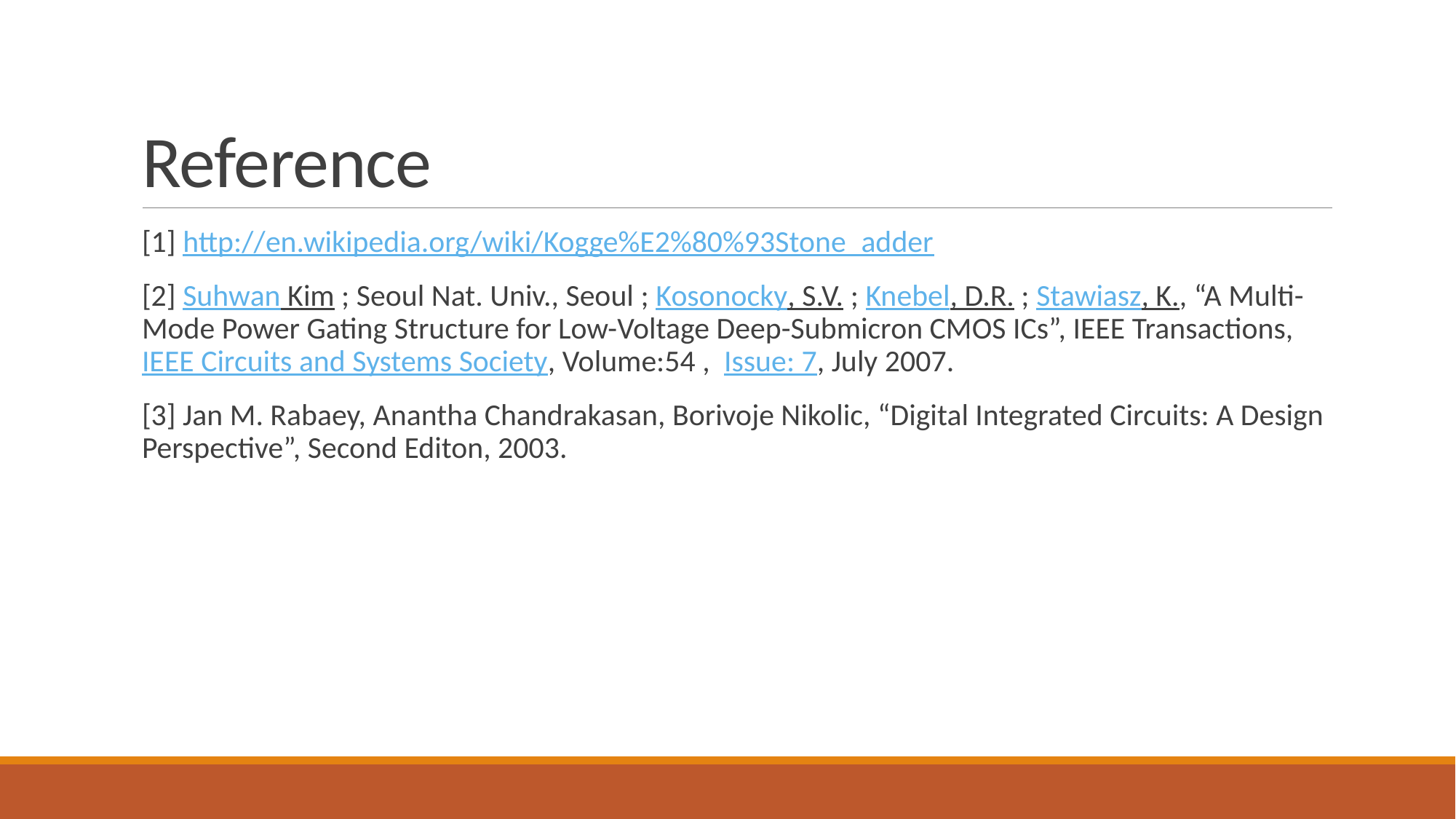

# Reference
[1] http://en.wikipedia.org/wiki/Kogge%E2%80%93Stone_adder
[2] Suhwan Kim ; Seoul Nat. Univ., Seoul ; Kosonocky, S.V. ; Knebel, D.R. ; Stawiasz, K., “A Multi-Mode Power Gating Structure for Low-Voltage Deep-Submicron CMOS ICs”, IEEE Transactions, IEEE Circuits and Systems Society, Volume:54 ,  Issue: 7, July 2007.
[3] Jan M. Rabaey, Anantha Chandrakasan, Borivoje Nikolic, “Digital Integrated Circuits: A Design Perspective”, Second Editon, 2003.